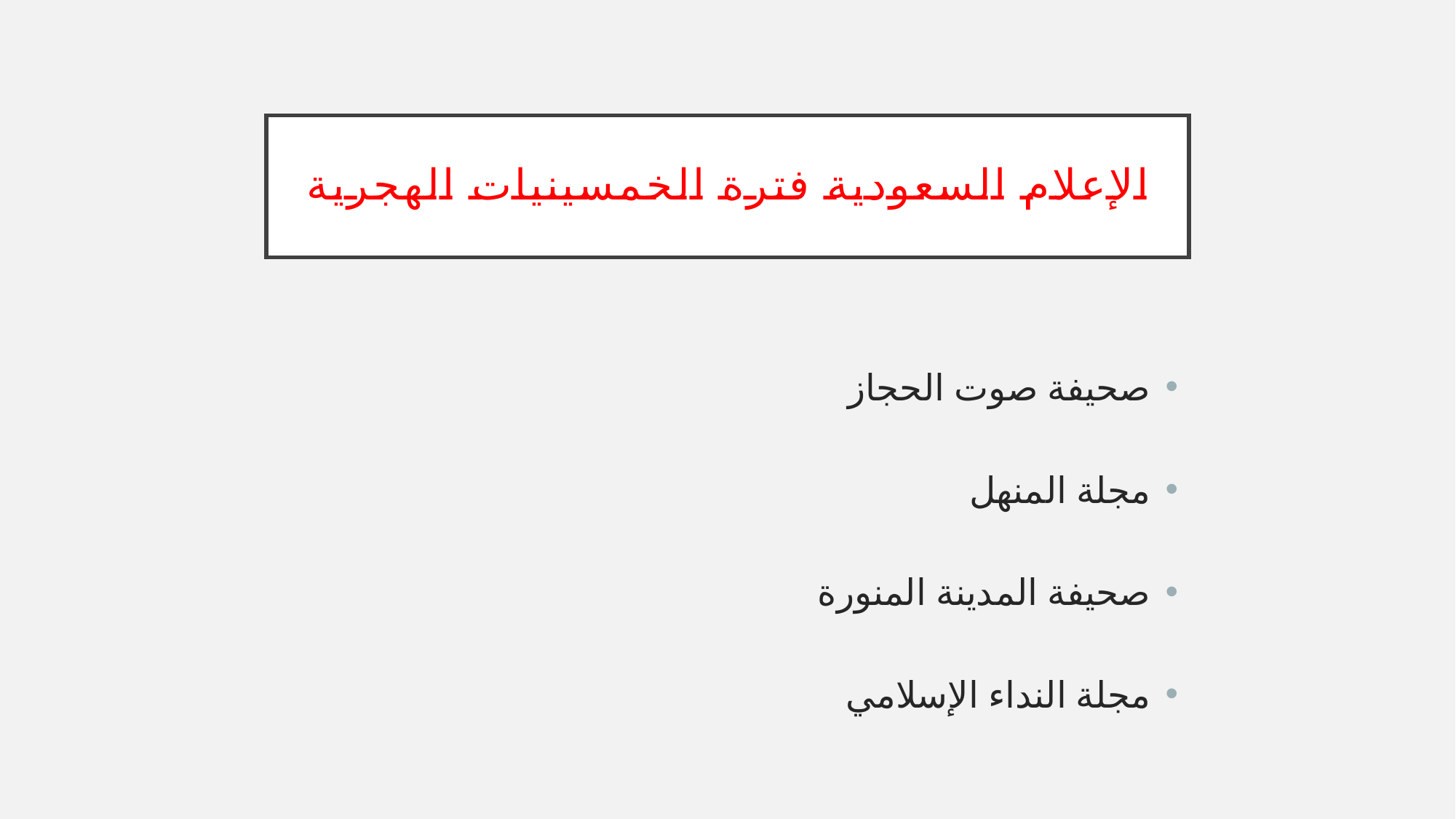

# الإعلام السعودية فترة الخمسينيات الهجرية
صحيفة صوت الحجاز
مجلة المنهل
صحيفة المدينة المنورة
مجلة النداء الإسلامي